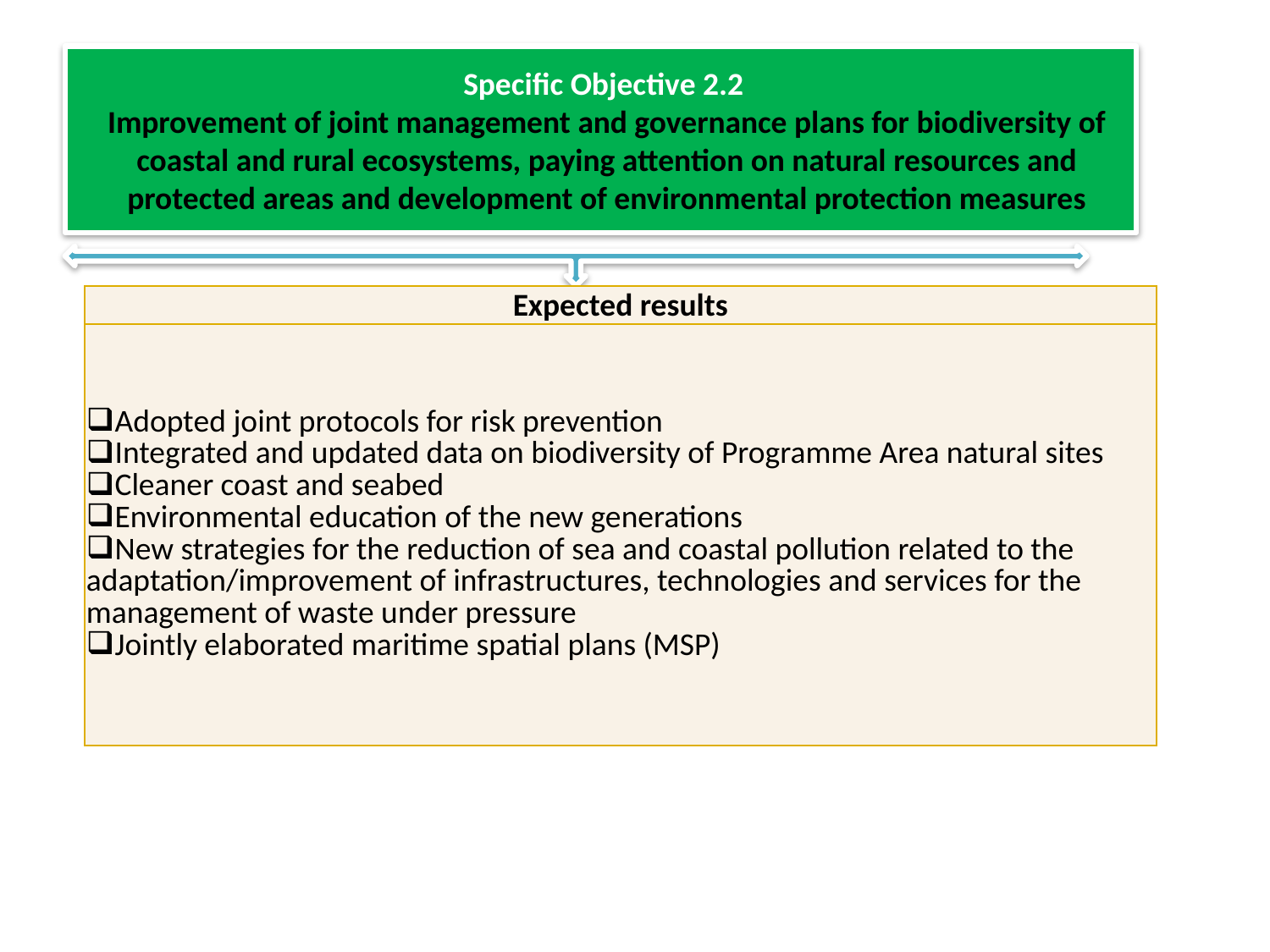

Specific Objective 2.2
Improvement of joint management and governance plans for biodiversity of coastal and rural ecosystems, paying attention on natural resources and protected areas and development of environmental protection measures

| Expected results |
| --- |
| Adopted joint protocols for risk prevention Integrated and updated data on biodiversity of Programme Area natural sites Cleaner coast and seabed Environmental education of the new generations New strategies for the reduction of sea and coastal pollution related to the adaptation/improvement of infrastructures, technologies and services for the management of waste under pressure Jointly elaborated maritime spatial plans (MSP) |